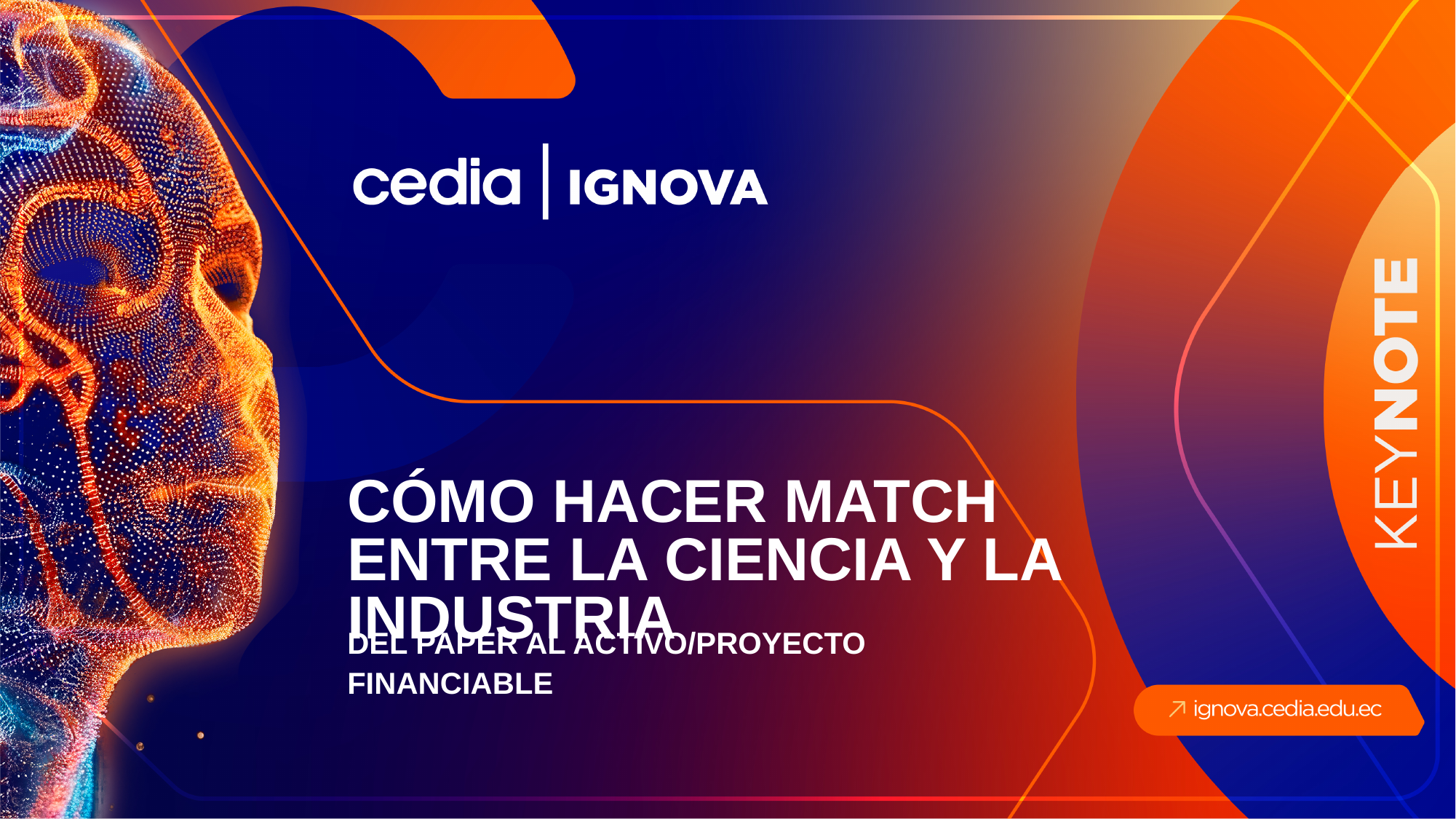

CÓMO HACER MATCH ENTRE LA CIENCIA Y LA INDUSTRIA

DEL PAPER AL ACTIVO/PROYECTO FINANCIABLE